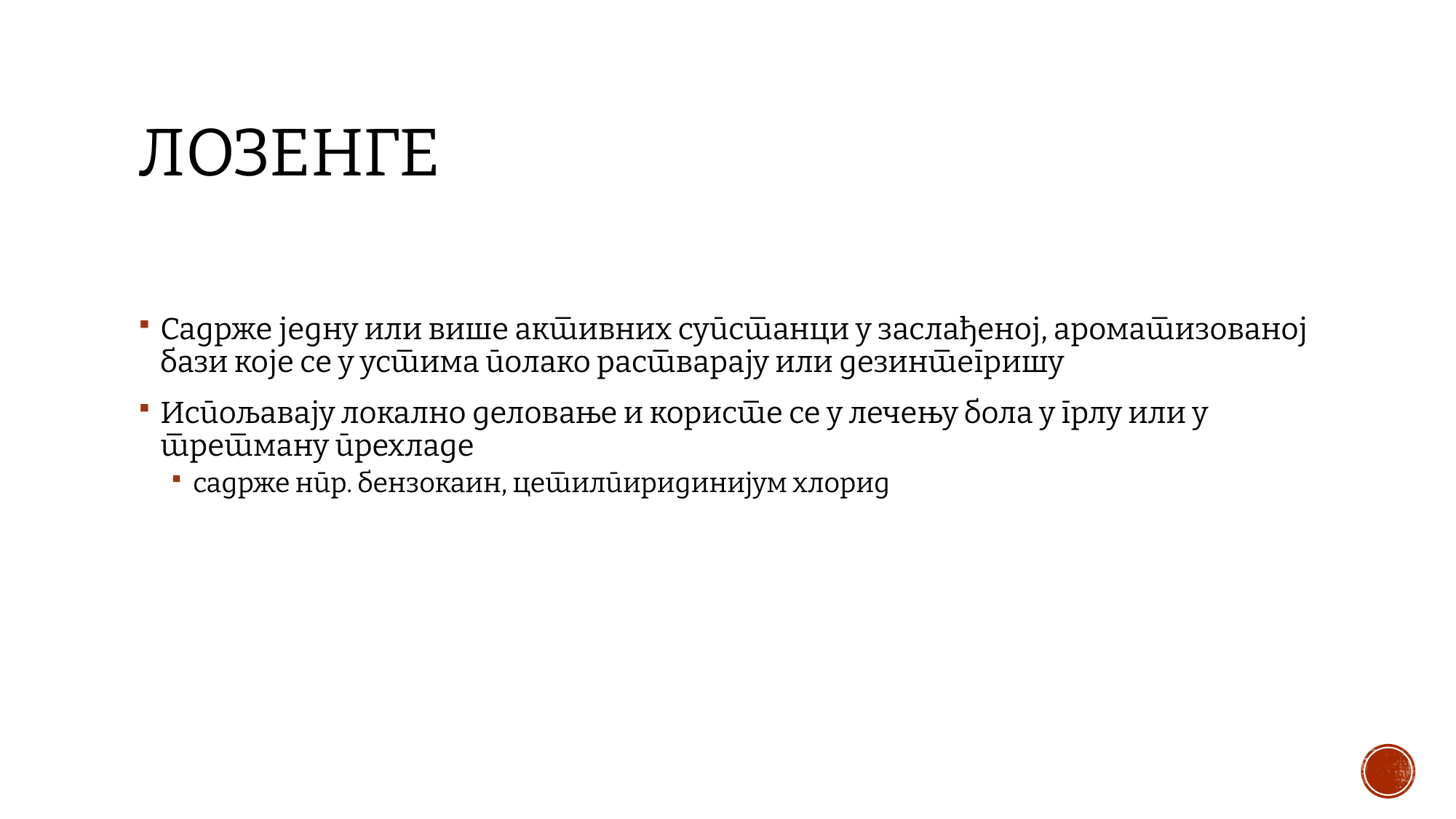

# Лозенге

Садрже једну или више активних супстанци у заслађеној, ароматизованој бази које се у устима полако растварају или дезинтегришу
Испољавају локално деловање и користе се у лечењу бола у грлу или у третману прехладе
садрже нпр. бензокаин, цетилпиридинијум хлорид